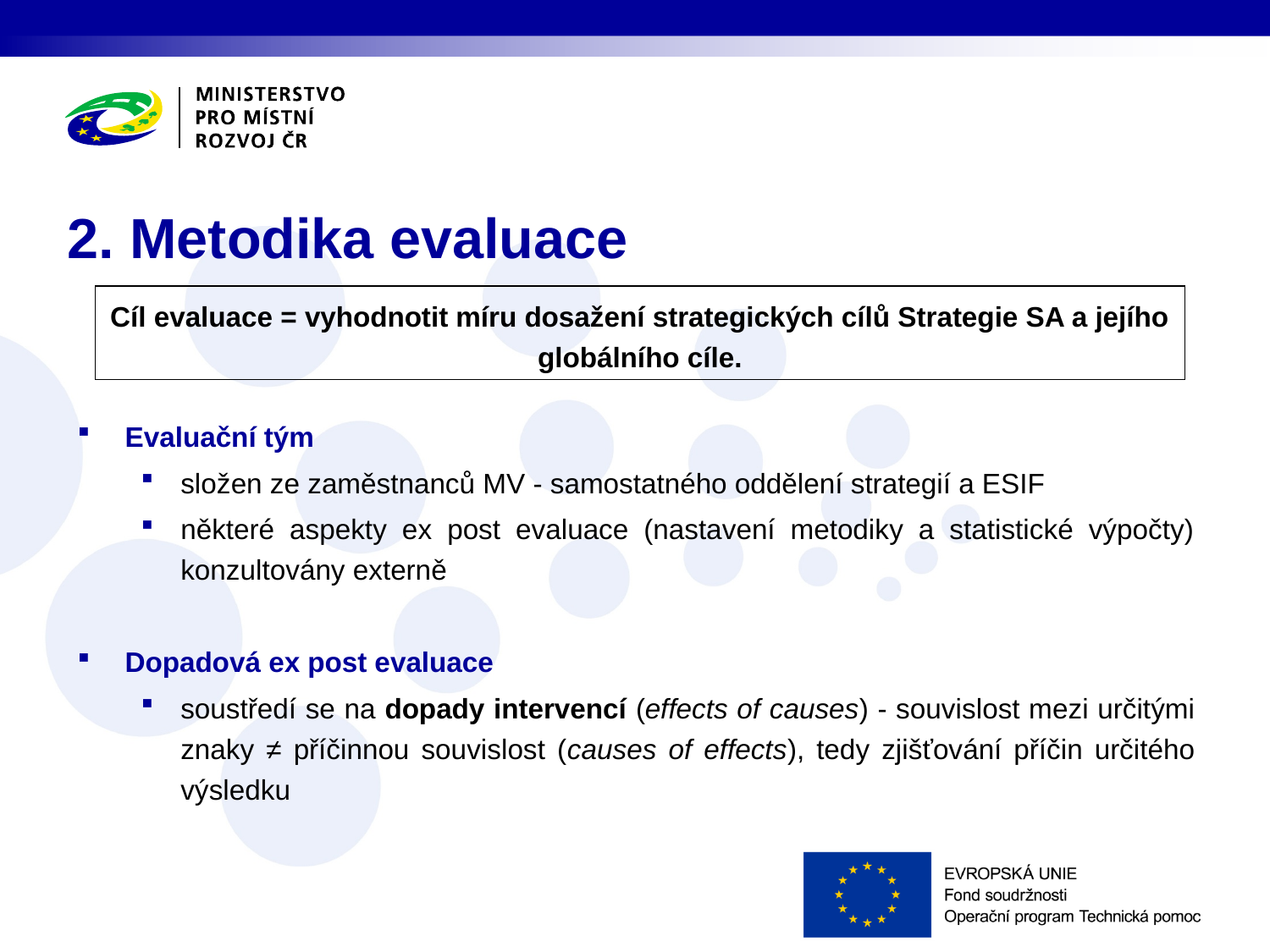

# 2. Metodika evaluace
Cíl evaluace = vyhodnotit míru dosažení strategických cílů Strategie SA a jejího globálního cíle.
Evaluační tým
složen ze zaměstnanců MV - samostatného oddělení strategií a ESIF
některé aspekty ex post evaluace (nastavení metodiky a statistické výpočty) konzultovány externě

Dopadová ex post evaluace
soustředí se na dopady intervencí (effects of causes) - souvislost mezi určitými znaky ≠ příčinnou souvislost (causes of effects), tedy zjišťování příčin určitého výsledku